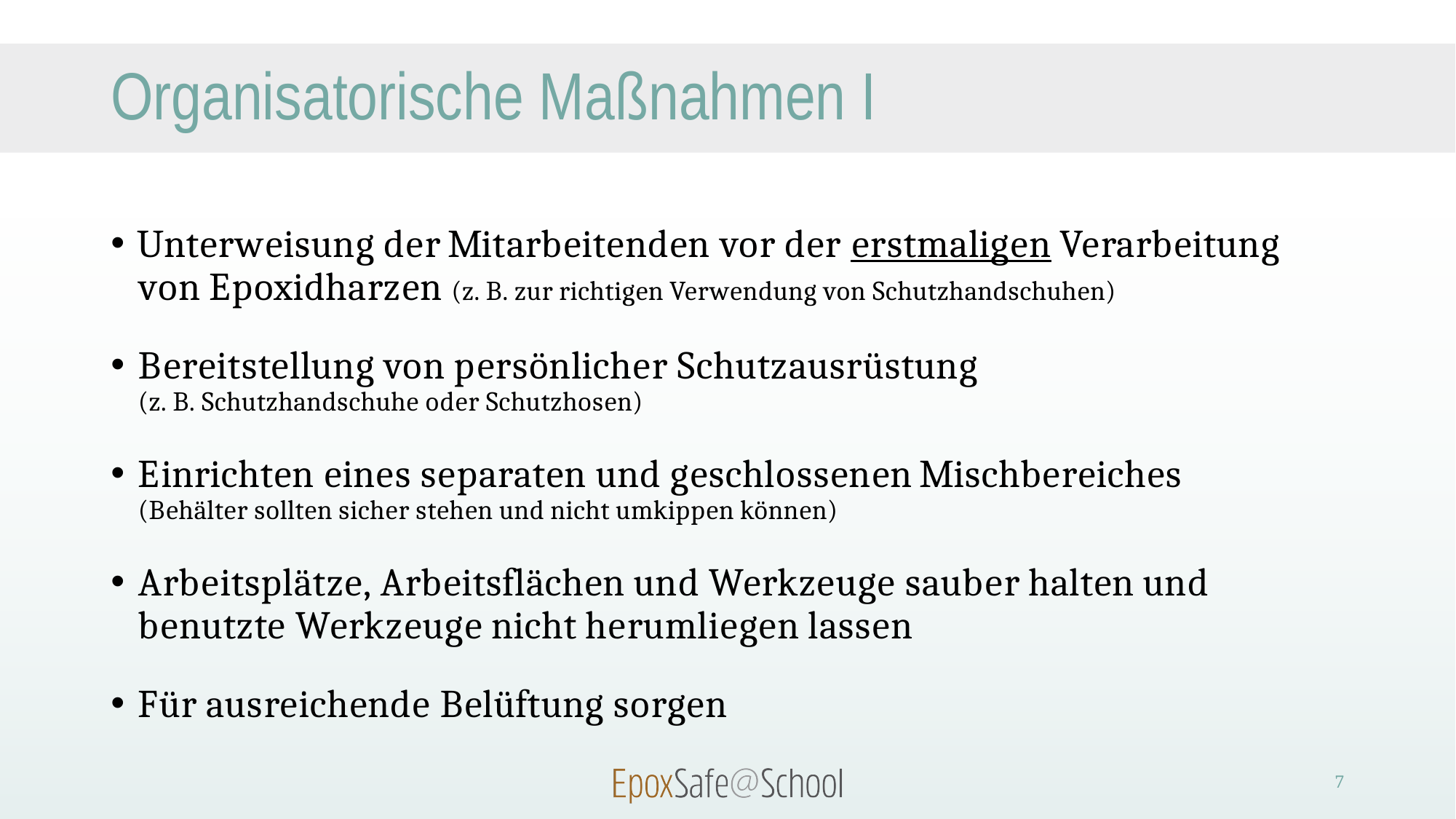

# Organisatorische Maßnahmen I
Unterweisung der Mitarbeitenden vor der erstmaligen Verarbeitung von Epoxidharzen (z. B. zur richtigen Verwendung von Schutzhandschuhen)
Bereitstellung von persönlicher Schutzausrüstung
(z. B. Schutzhandschuhe oder Schutzhosen)
Einrichten eines separaten und geschlossenen Mischbereiches
(Behälter sollten sicher stehen und nicht umkippen können)
Arbeitsplätze, Arbeitsflächen und Werkzeuge sauber halten und benutzte Werkzeuge nicht herumliegen lassen
Für ausreichende Belüftung sorgen

7